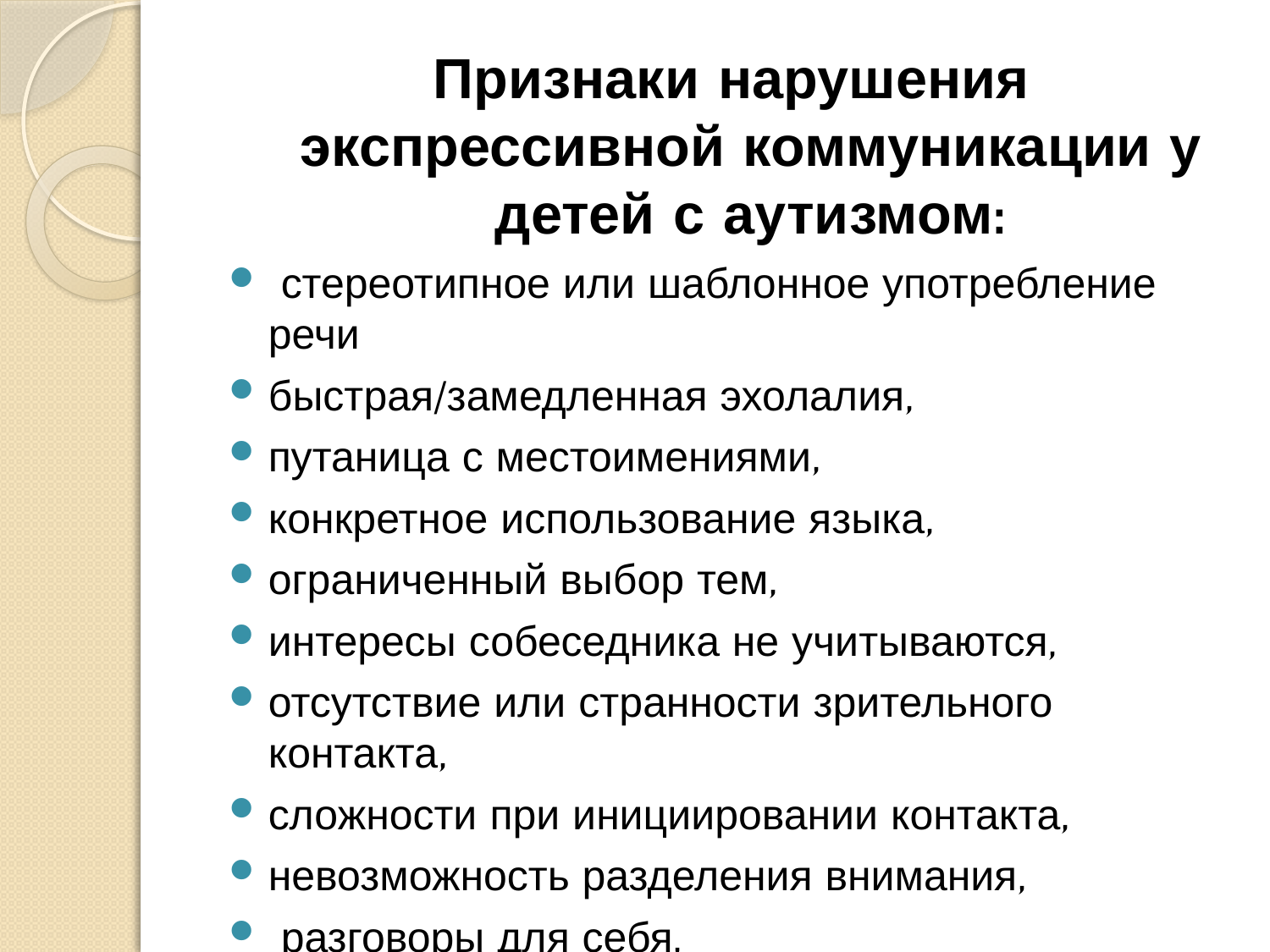

Признаки нарушения экспрессивной коммуникации у детей с аутизмом:
 стереотипное или шаблонное употребление речи
быстрая/замедленная эхолалия,
путаница с местоимениями,
конкретное использование языка,
ограниченный выбор тем,
интересы собеседника не учитываются,
отсутствие или странности зрительного контакта,
сложности при инициировании контакта,
невозможность разделения внимания,
 разговоры для себя,
 беседа о вещах, в которых ничего не понимают,
создание собственного языка.